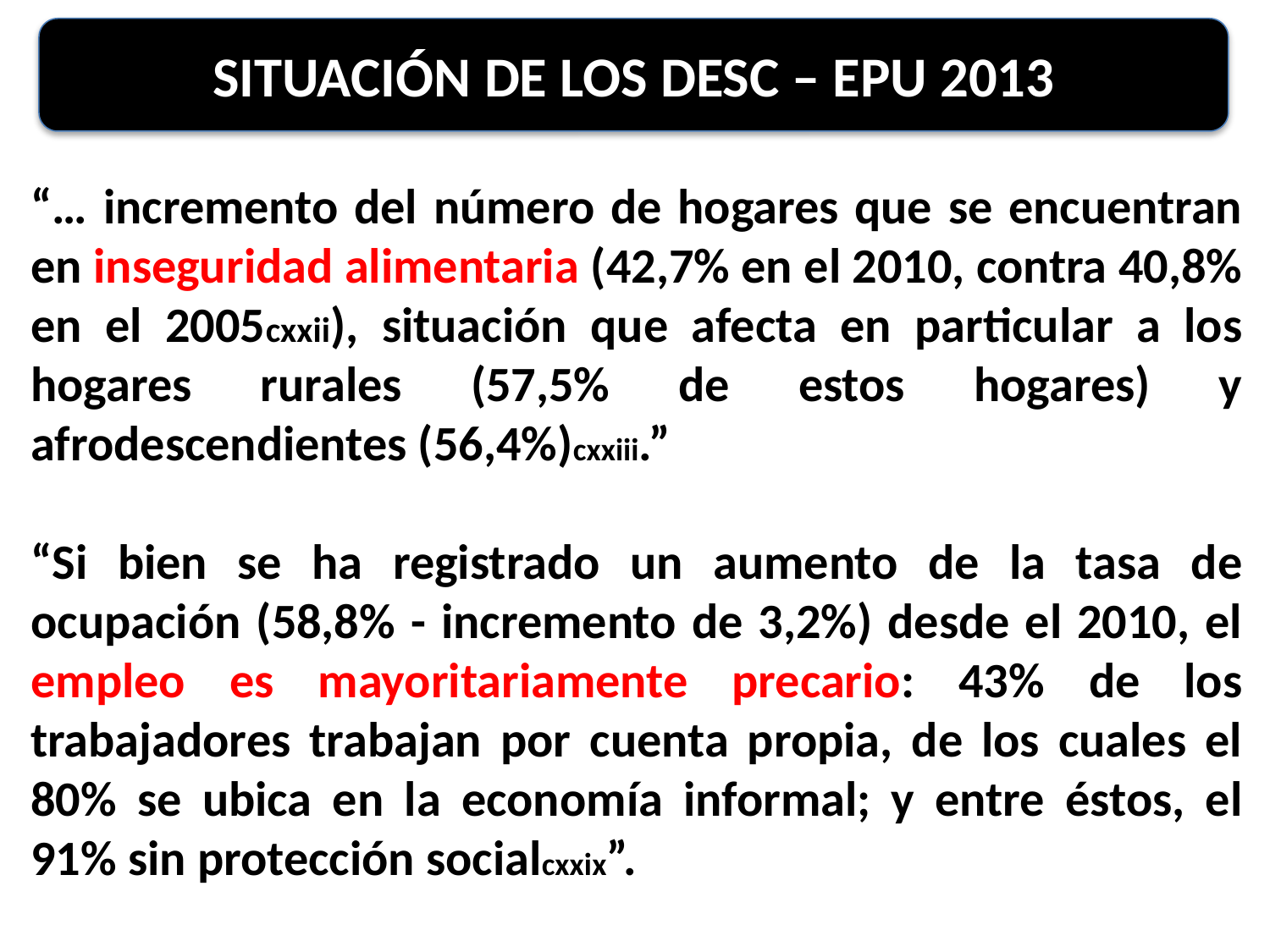

SITUACIÓN DE LOS DESC – EPU 2013
“… incremento del número de hogares que se encuentran en inseguridad alimentaria (42,7% en el 2010, contra 40,8% en el 2005cxxii), situación que afecta en particular a los hogares rurales (57,5% de estos hogares) y afrodescendientes (56,4%)cxxiii.”

“Si bien se ha registrado un aumento de la tasa de ocupación (58,8% - incremento de 3,2%) desde el 2010, el empleo es mayoritariamente precario: 43% de los trabajadores trabajan por cuenta propia, de los cuales el 80% se ubica en la economía informal; y entre éstos, el 91% sin protección socialcxxix”.